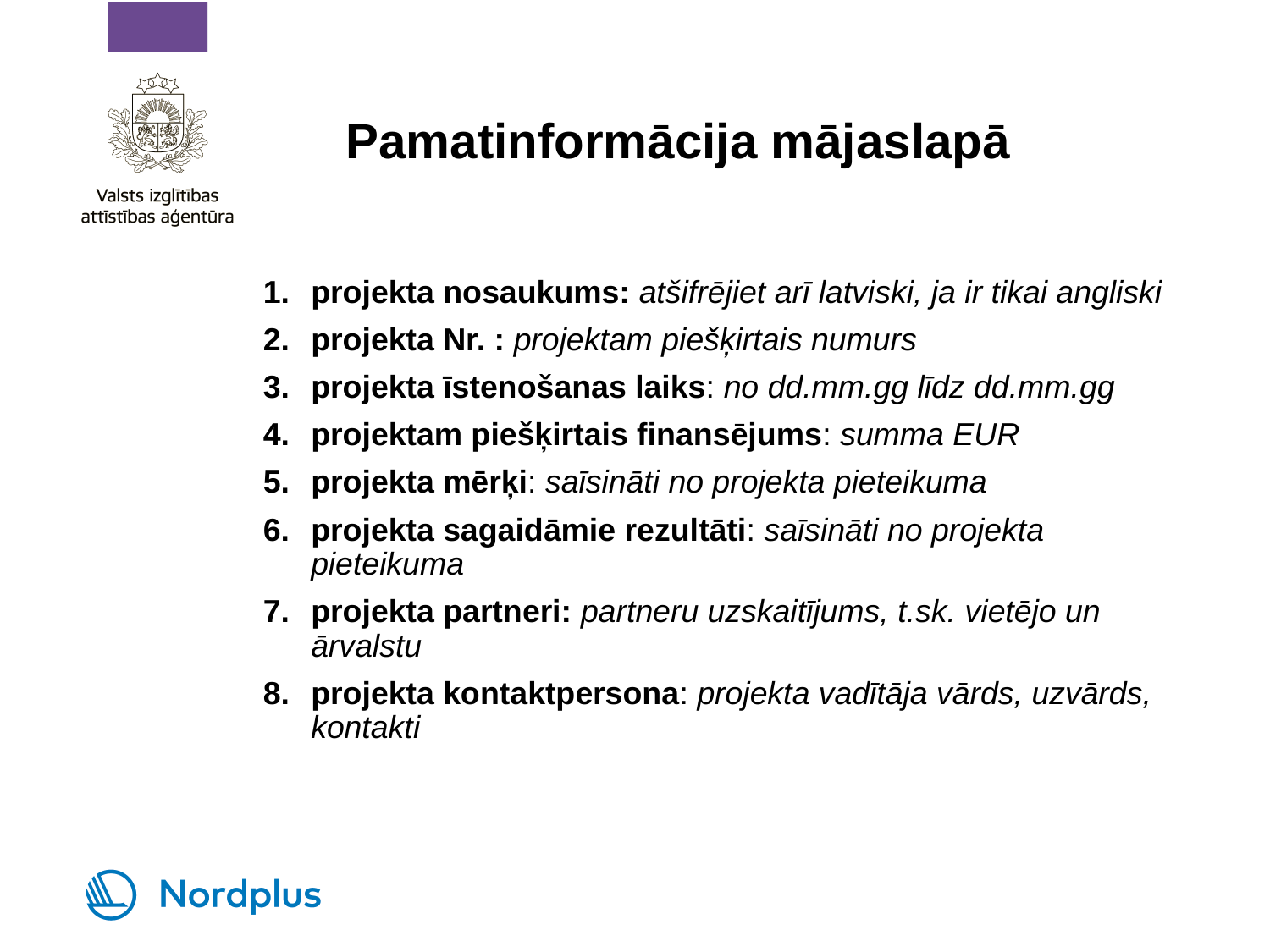

# Pamatinformācija mājaslapā
projekta nosaukums: atšifrējiet arī latviski, ja ir tikai angliski
projekta Nr. : projektam piešķirtais numurs
projekta īstenošanas laiks: no dd.mm.gg līdz dd.mm.gg
projektam piešķirtais finansējums: summa EUR
projekta mērķi: saīsināti no projekta pieteikuma
projekta sagaidāmie rezultāti: saīsināti no projekta pieteikuma
projekta partneri: partneru uzskaitījums, t.sk. vietējo un ārvalstu
projekta kontaktpersona: projekta vadītāja vārds, uzvārds, kontakti